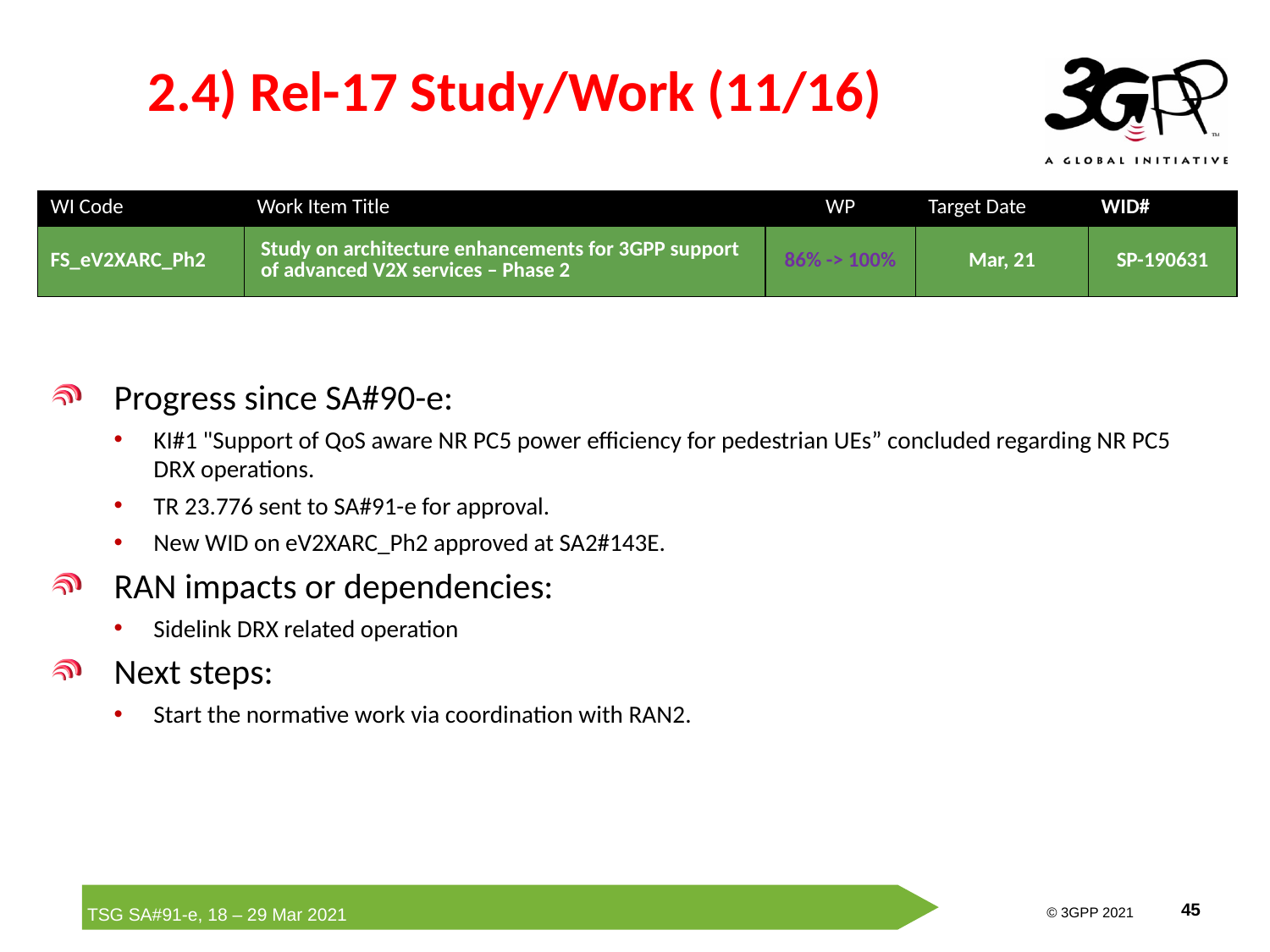

# 2.4) Rel-17 Study/Work (11/16)
| WI Code | Work Item Title | WP | Target Date | WID# |
| --- | --- | --- | --- | --- |
| FS\_eV2XARC\_Ph2 | Study on architecture enhancements for 3GPP support of advanced V2X services – Phase 2 | 86% -> 100% | Mar, 21 | SP-190631 |
Progress since SA#90-e:
KI#1 "Support of QoS aware NR PC5 power efficiency for pedestrian UEs” concluded regarding NR PC5 DRX operations.
TR 23.776 sent to SA#91-e for approval.
New WID on eV2XARC_Ph2 approved at SA2#143E.
RAN impacts or dependencies:
Sidelink DRX related operation
Next steps:
Start the normative work via coordination with RAN2.